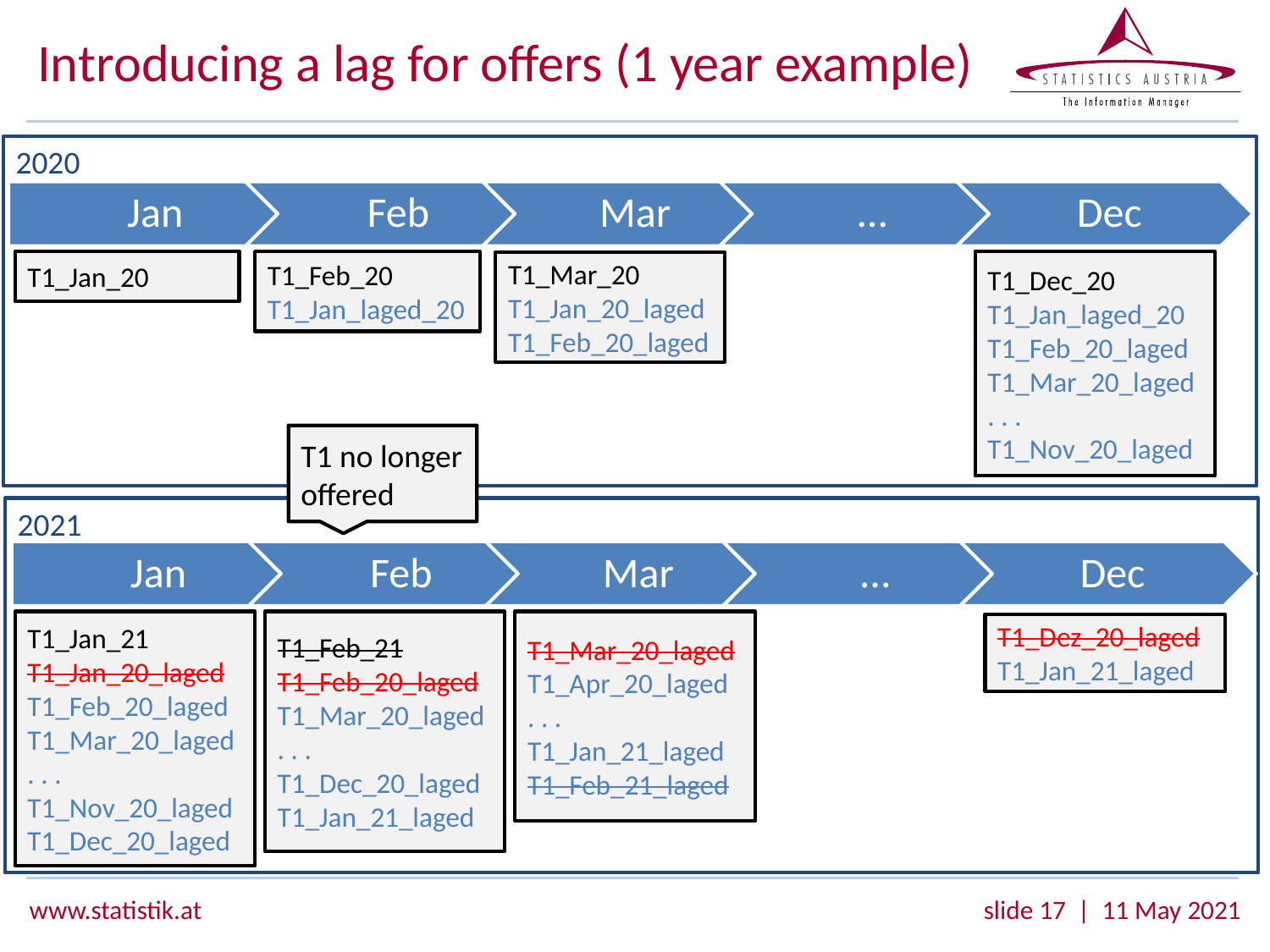

# Introducing a lag for offers (1 year example)
2020
Jan
Feb
Mar
…
Dec
T1_Jan_20
T1_Feb_20
T1_Jan_laged_20
T1_Dec_20
T1_Jan_laged_20
T1_Feb_20_laged
T1_Mar_20_laged
. . .
T1_Nov_20_laged
T1_Mar_20
T1_Jan_20_laged
T1_Feb_20_laged
T1 no longer offered
2021
Jan
Feb
Mar
…
Dec
T1_Jan_21
T1_Jan_20_laged
T1_Feb_20_laged
T1_Mar_20_laged
. . .
T1_Nov_20_laged
T1_Dec_20_laged
T1_Feb_21
T1_Feb_20_laged
T1_Mar_20_laged
. . .
T1_Dec_20_laged
T1_Jan_21_laged
T1_Mar_20_laged
T1_Apr_20_laged
. . .
T1_Jan_21_laged
T1_Feb_21_laged
T1_Dez_20_laged
T1_Jan_21_laged